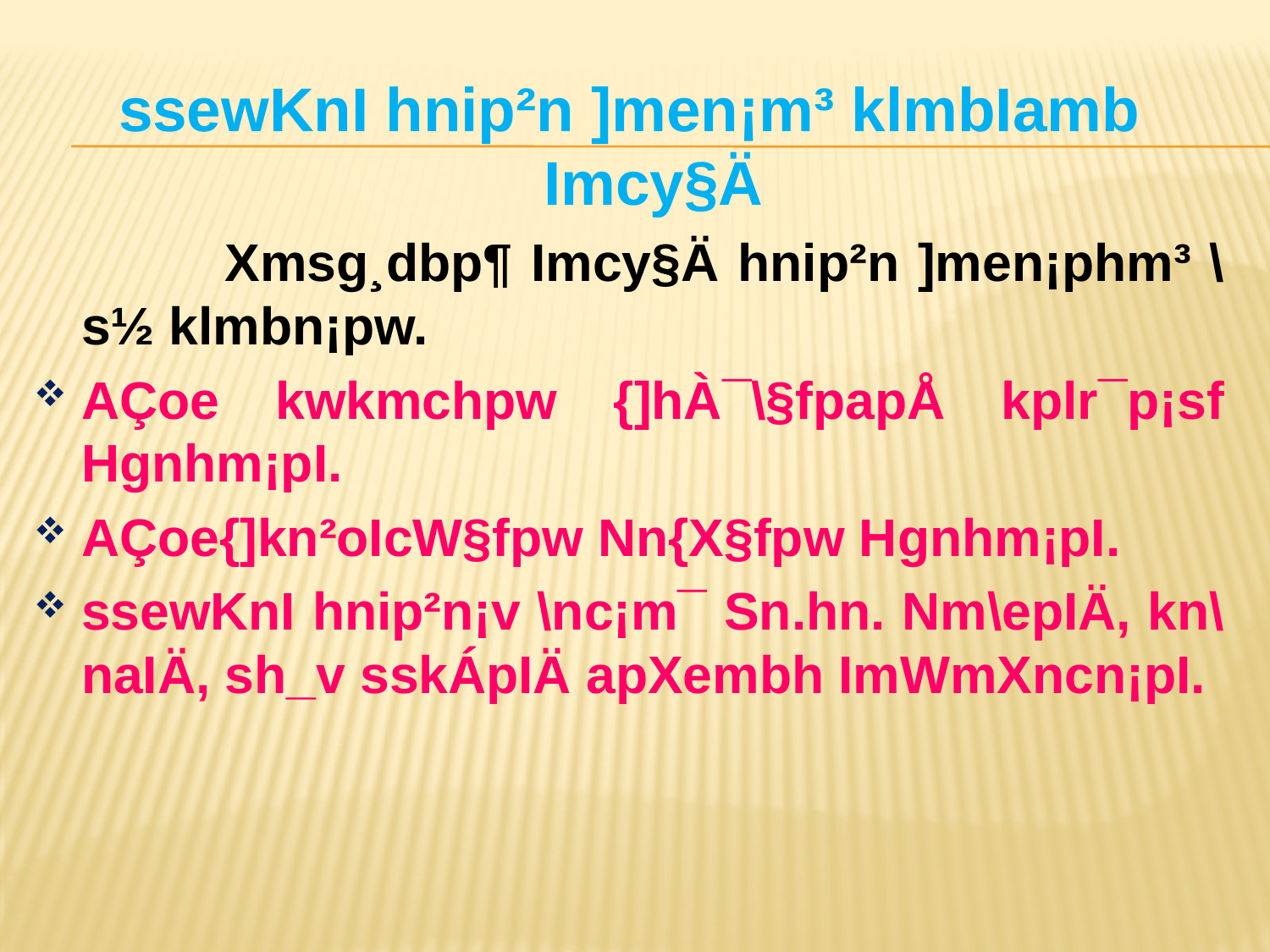

ssewKnI hnip²n ]men¡m³ klmbIamb Imcy§Ä
    	Xmsg¸dbp¶ Imcy§Ä hnip²n ]men¡phm³ \s½ klmbn¡pw.
AÇoe kwkmchpw {]hÀ¯\§fpapÅ kplr¯p¡sf Hgnhm¡pI.
AÇoe{]kn²oIcW§fpw Nn{X§fpw Hgnhm¡pI.
ssewKnI hnip²n¡v \nc¡m¯ Sn.hn. Nm\epIÄ, kn\naIÄ, sh_v sskÁpIÄ apXembh ImWmXncn¡pI.